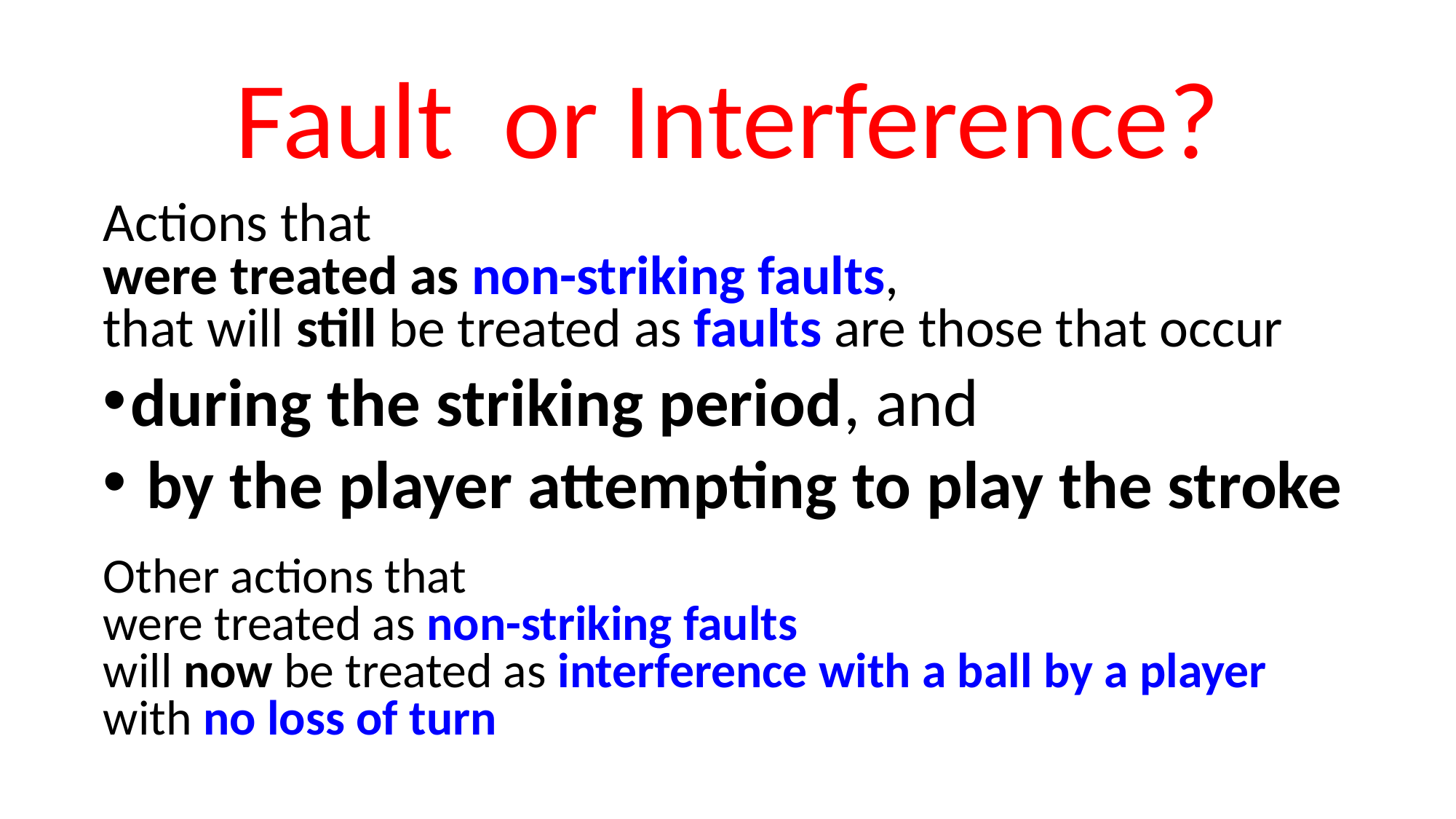

# Fault  or Interference?
Actions that
were treated as non-striking faults,
that will still be treated as faults are those that occur
during the striking period, and
by the player attempting to play the stroke
Other actions that
were treated as non-striking faults
will now be treated as interference with a ball by a player
with no loss of turn